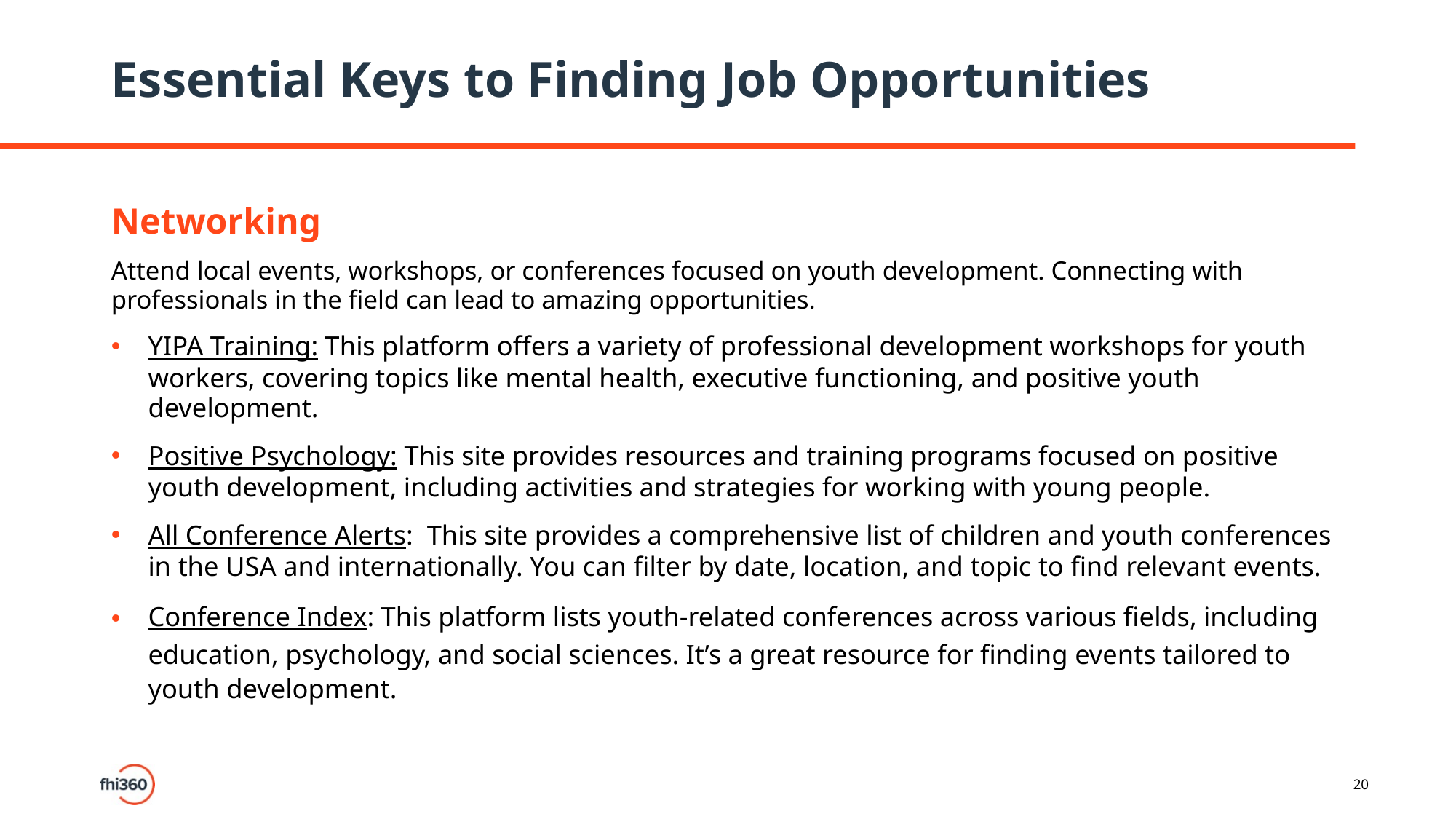

# Essential Keys to Finding Job Opportunities
Networking
Attend local events, workshops, or conferences focused on youth development. Connecting with professionals in the field can lead to amazing opportunities.
YIPA Training: This platform offers a variety of professional development workshops for youth workers, covering topics like mental health, executive functioning, and positive youth development.
Positive Psychology: This site provides resources and training programs focused on positive youth development, including activities and strategies for working with young people.
All Conference Alerts:  This site provides a comprehensive list of children and youth conferences in the USA and internationally. You can filter by date, location, and topic to find relevant events.
Conference Index: This platform lists youth-related conferences across various fields, including education, psychology, and social sciences. It’s a great resource for finding events tailored to youth development.